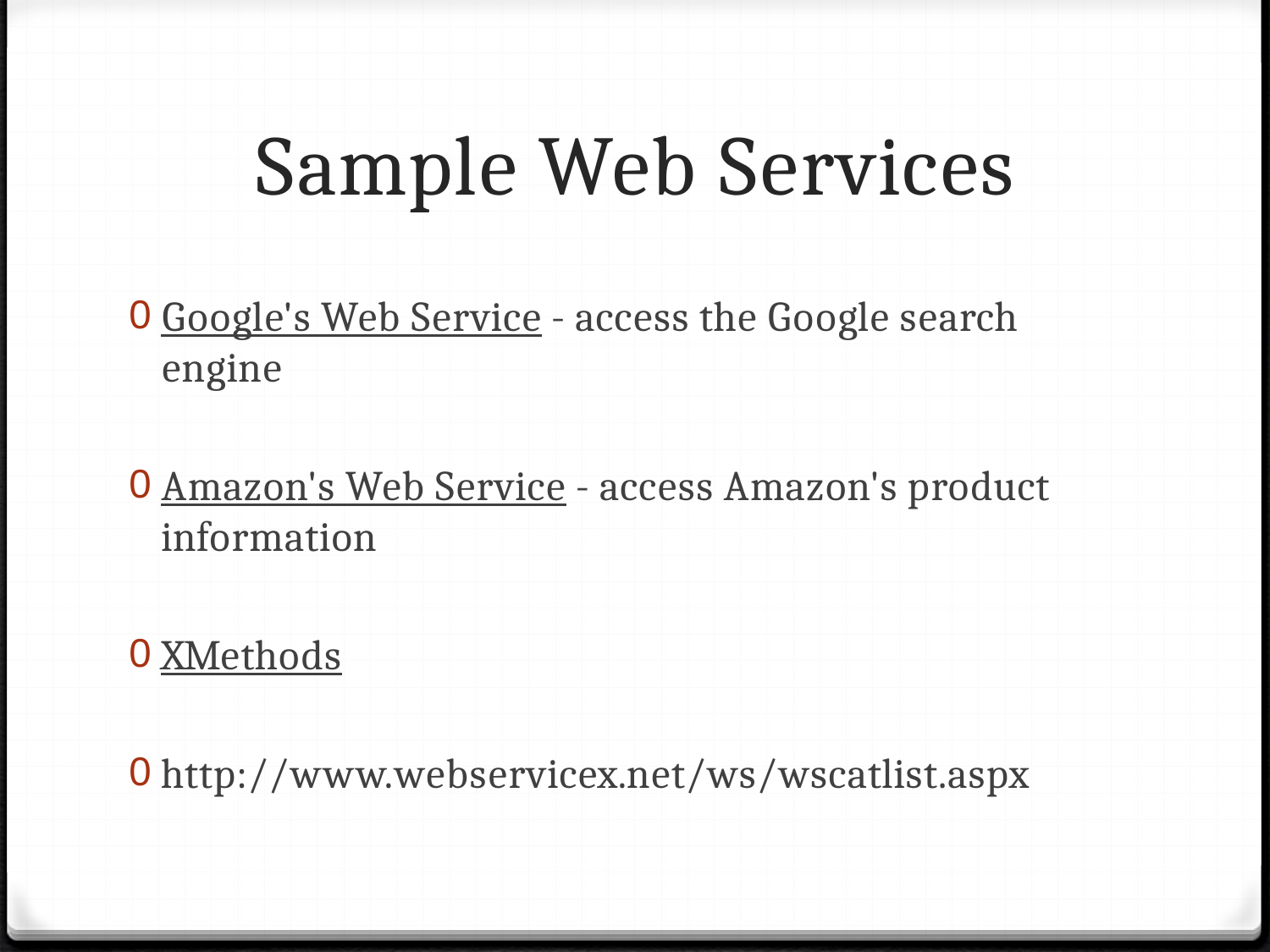

# Sample Web Services
Google's Web Service - access the Google search engine

Amazon's Web Service - access Amazon's product information

XMethods

http://www.webservicex.net/ws/wscatlist.aspx